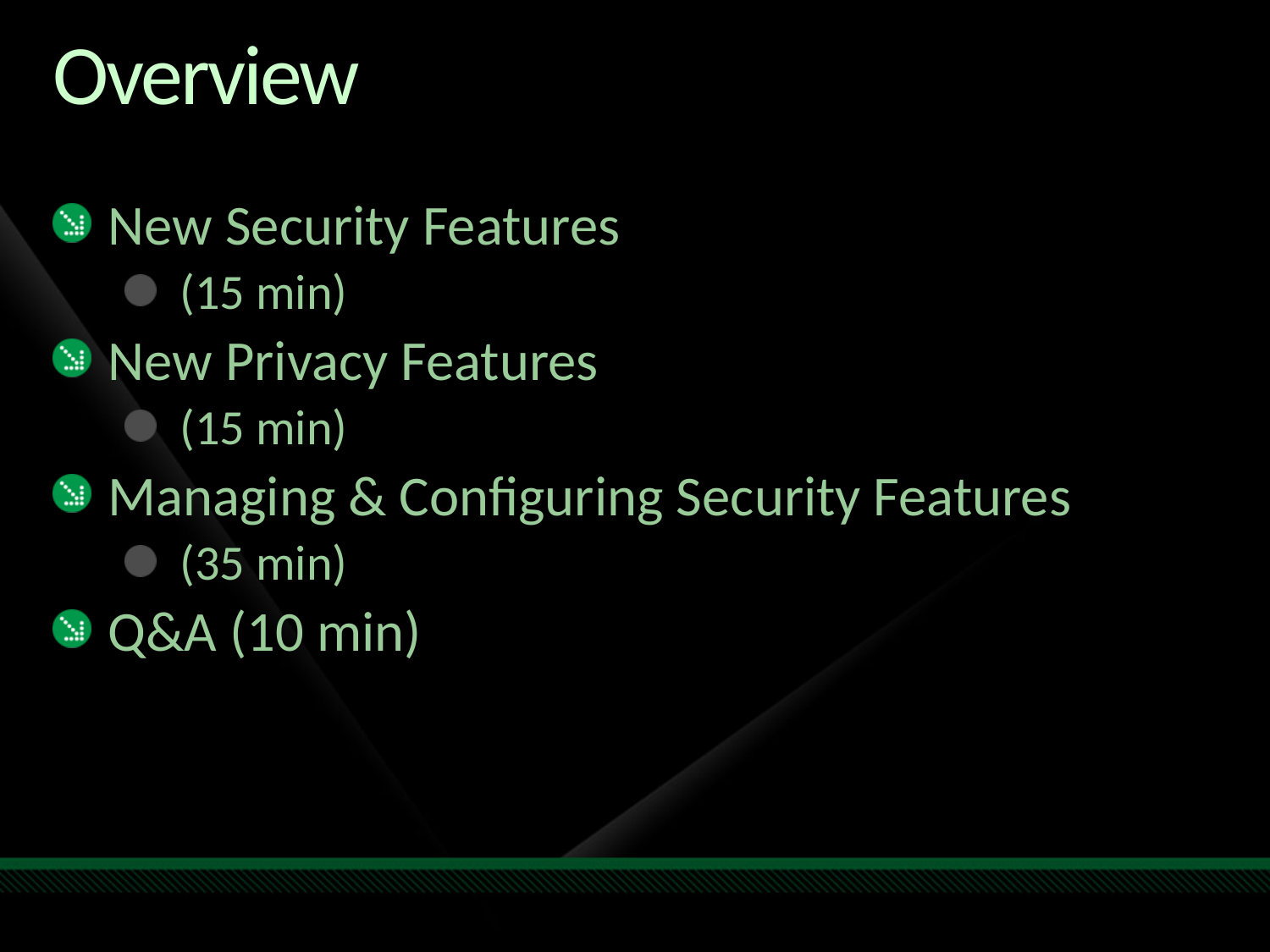

# Overview
New Security Features
(15 min)
New Privacy Features
(15 min)
Managing & Configuring Security Features
(35 min)
Q&A (10 min)